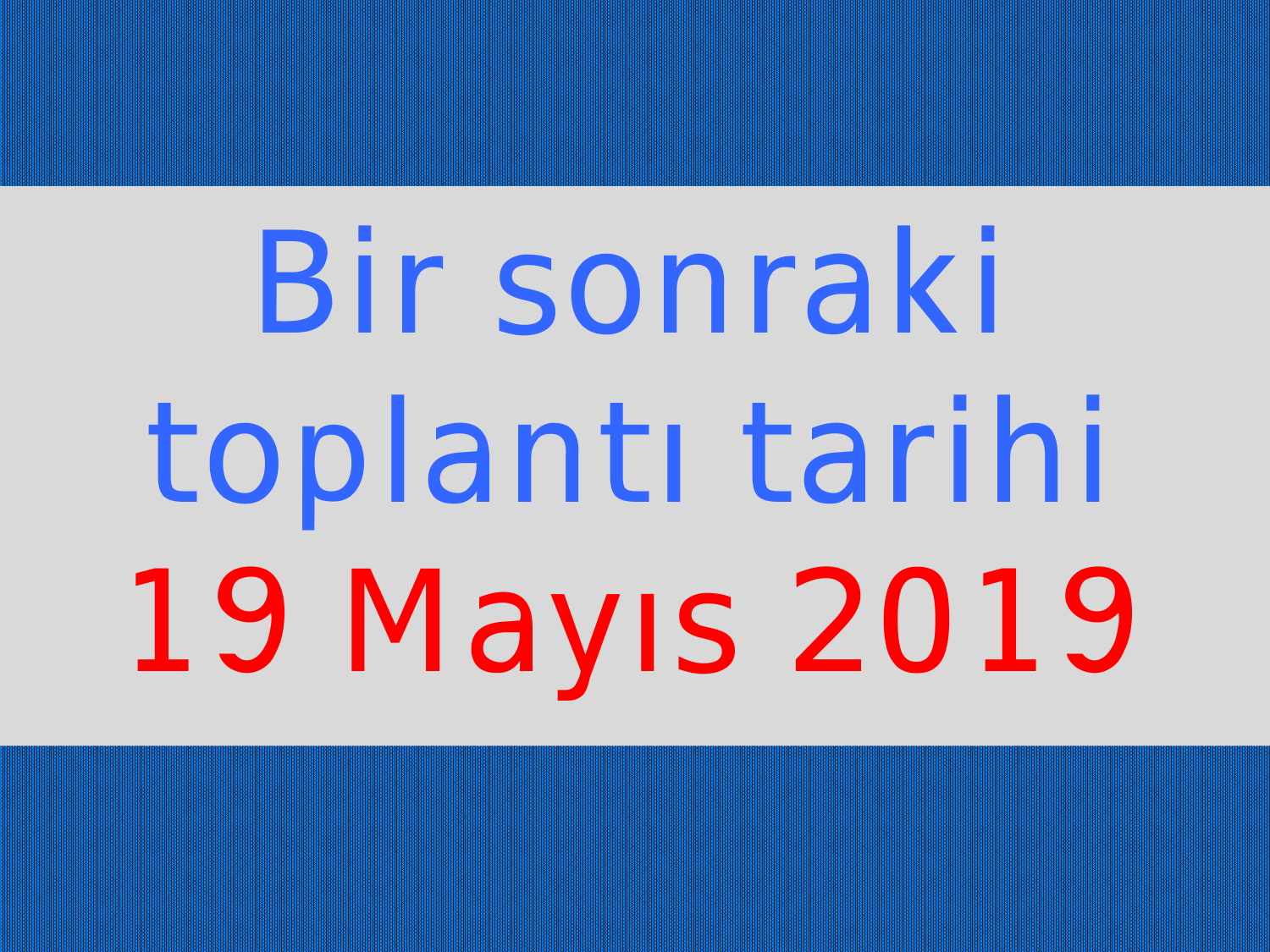

Bir sonraki toplantı tarihi
19 Mayıs 2019